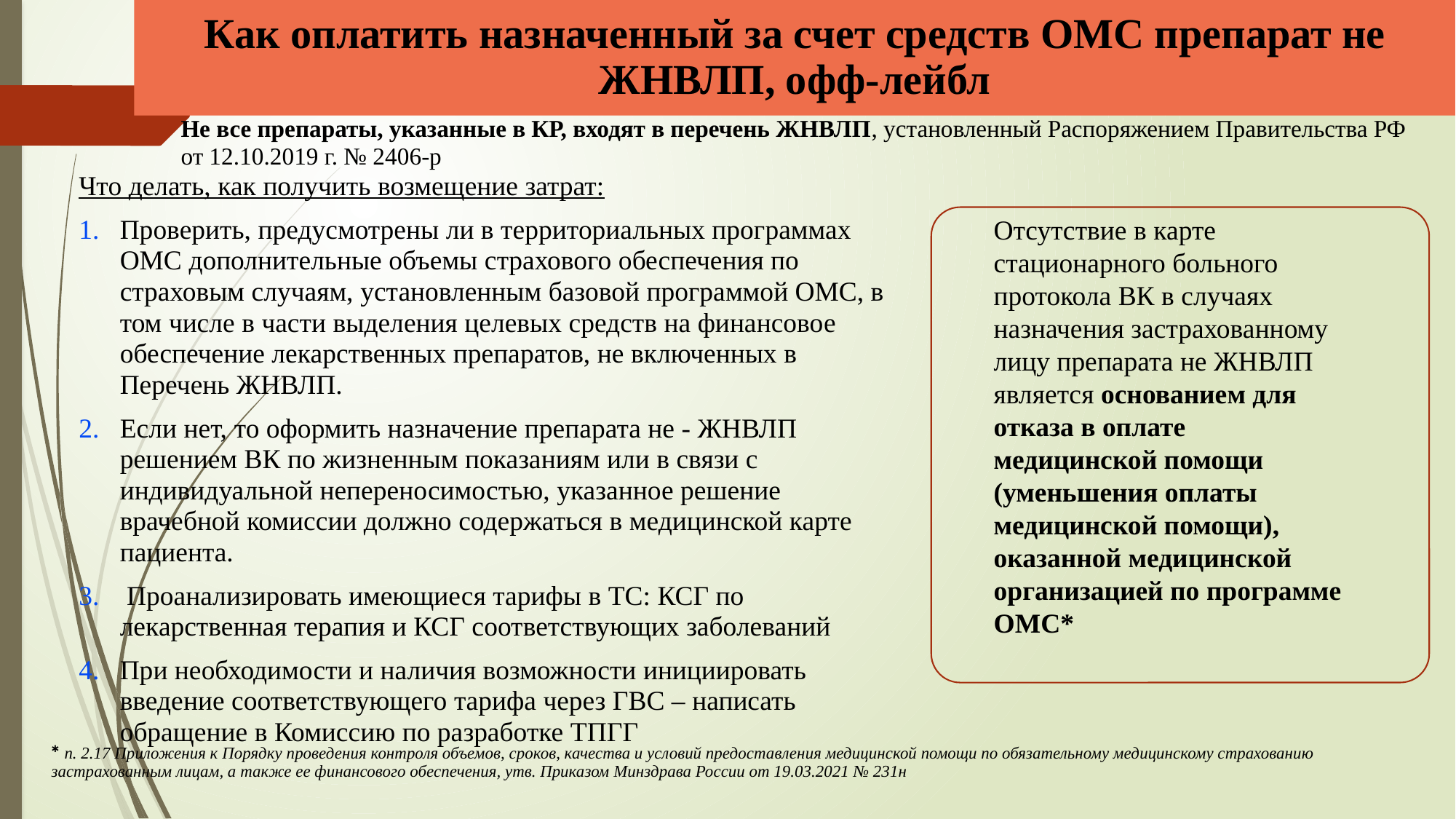

Как оплатить назначенный за счет средств ОМС препарат не ЖНВЛП, офф-лейбл
Не все препараты, указанные в КР, входят в перечень ЖНВЛП, установленный Распоряжением Правительства РФ от 12.10.2019 г. № 2406-р
Что делать, как получить возмещение затрат:
Проверить, предусмотрены ли в территориальных программах ОМС дополнительные объемы страхового обеспечения по страховым случаям, установленным базовой программой ОМС, в том числе в части выделения целевых средств на финансовое обеспечение лекарственных препаратов, не включенных в Перечень ЖНВЛП.
Если нет, то оформить назначение препарата не - ЖНВЛП решением ВК по жизненным показаниям или в связи с индивидуальной непереносимостью, указанное решение врачебной комиссии должно содержаться в медицинской карте пациента.
 Проанализировать имеющиеся тарифы в ТС: КСГ по лекарственная терапия и КСГ соответствующих заболеваний
При необходимости и наличия возможности инициировать введение соответствующего тарифа через ГВС – написать обращение в Комиссию по разработке ТПГГ

Отсутствие в карте стационарного больного протокола ВК в случаях назначения застрахованному лицу препарата не ЖНВЛП является основанием для отказа в оплате медицинской помощи (уменьшения оплаты медицинской помощи), оказанной медицинской организацией по программе ОМС*
* п. 2.17 Приложения к Порядку проведения контроля объемов, сроков, качества и условий предоставления медицинской помощи по обязательному медицинскому страхованию застрахованным лицам, а также ее финансового обеспечения, утв. Приказом Минздрава России от 19.03.2021 № 231н